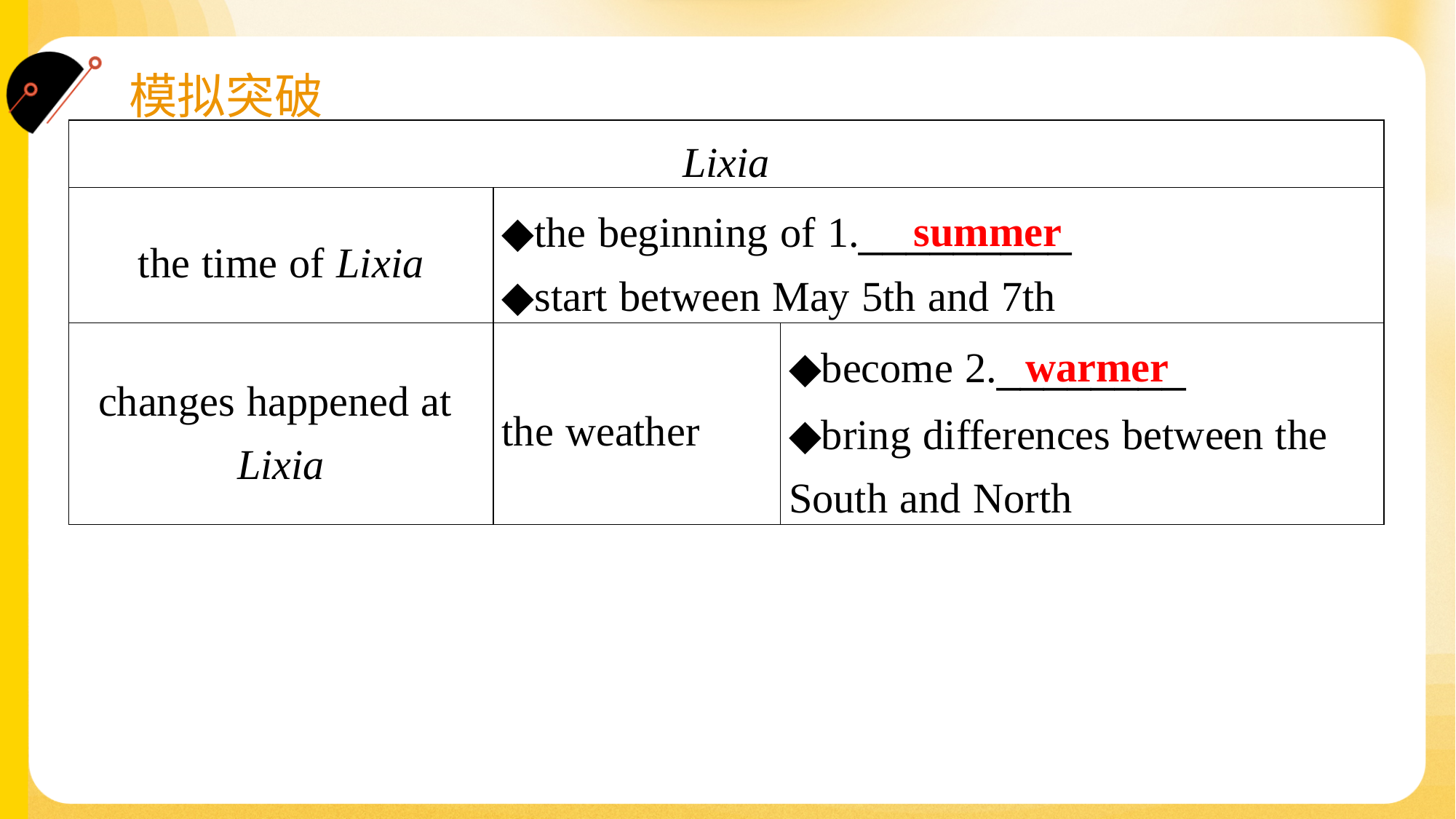

| Lixia |  |  |
| --- | --- | --- |
| the time of Lixia | ◆the beginning of 1.\_\_\_\_\_\_\_\_\_ ◆start between May 5th and 7th |  |
| changes happened at Lixia | the weather | ◆become 2.\_\_\_\_\_\_\_\_ ◆bring differences between the South and North |
summer
warmer